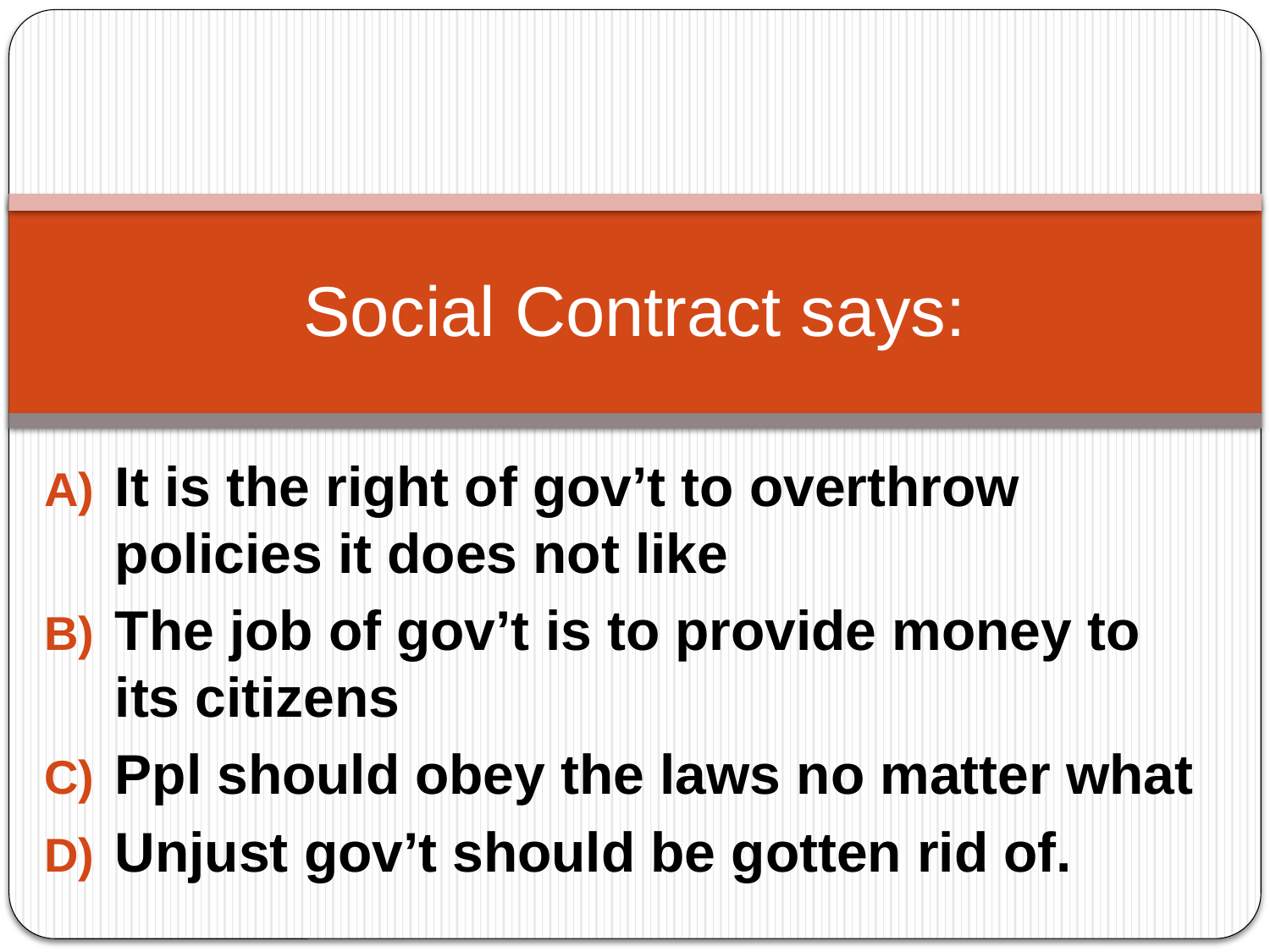

# Social Contract says:
It is the right of gov’t to overthrow policies it does not like
The job of gov’t is to provide money to its citizens
Ppl should obey the laws no matter what
Unjust gov’t should be gotten rid of.